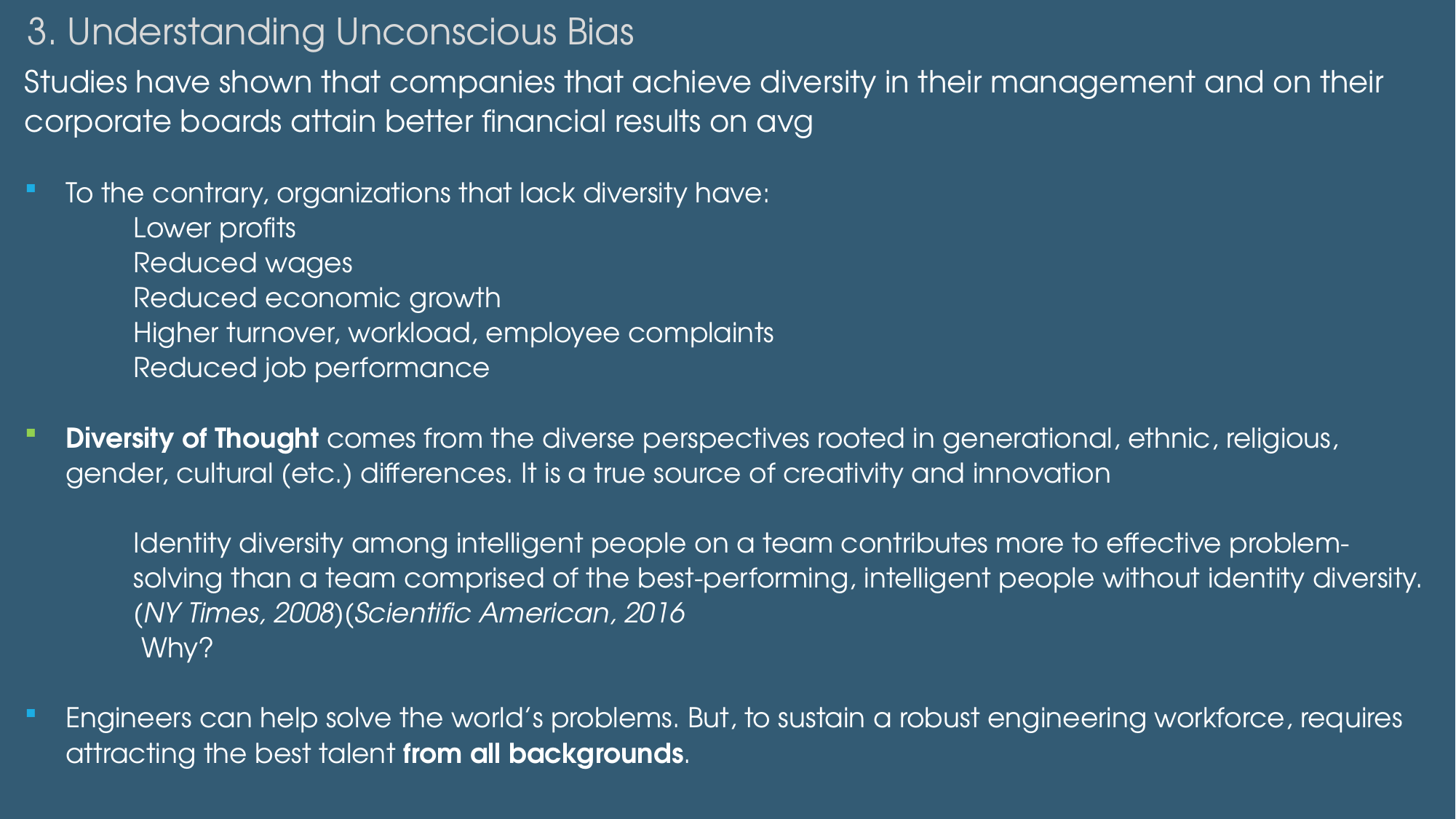

3. Understanding Unconscious Bias
Studies have shown that companies that achieve diversity in their management and on their corporate boards attain better financial results on avg

To the contrary, organizations that lack diversity have:
Lower profits
Reduced wages
Reduced economic growth
Higher turnover, workload, employee complaints
Reduced job performance

Diversity of Thought comes from the diverse perspectives rooted in generational, ethnic, religious, gender, cultural (etc.) differences. It is a true source of creativity and innovation

Identity diversity among intelligent people on a team contributes more to effective problem-solving than a team comprised of the best-performing, intelligent people without identity diversity. (NY Times, 2008)(Scientific American, 2016
 Why?

Engineers can help solve the world’s problems. But, to sustain a robust engineering workforce, requires attracting the best talent from all backgrounds.

15